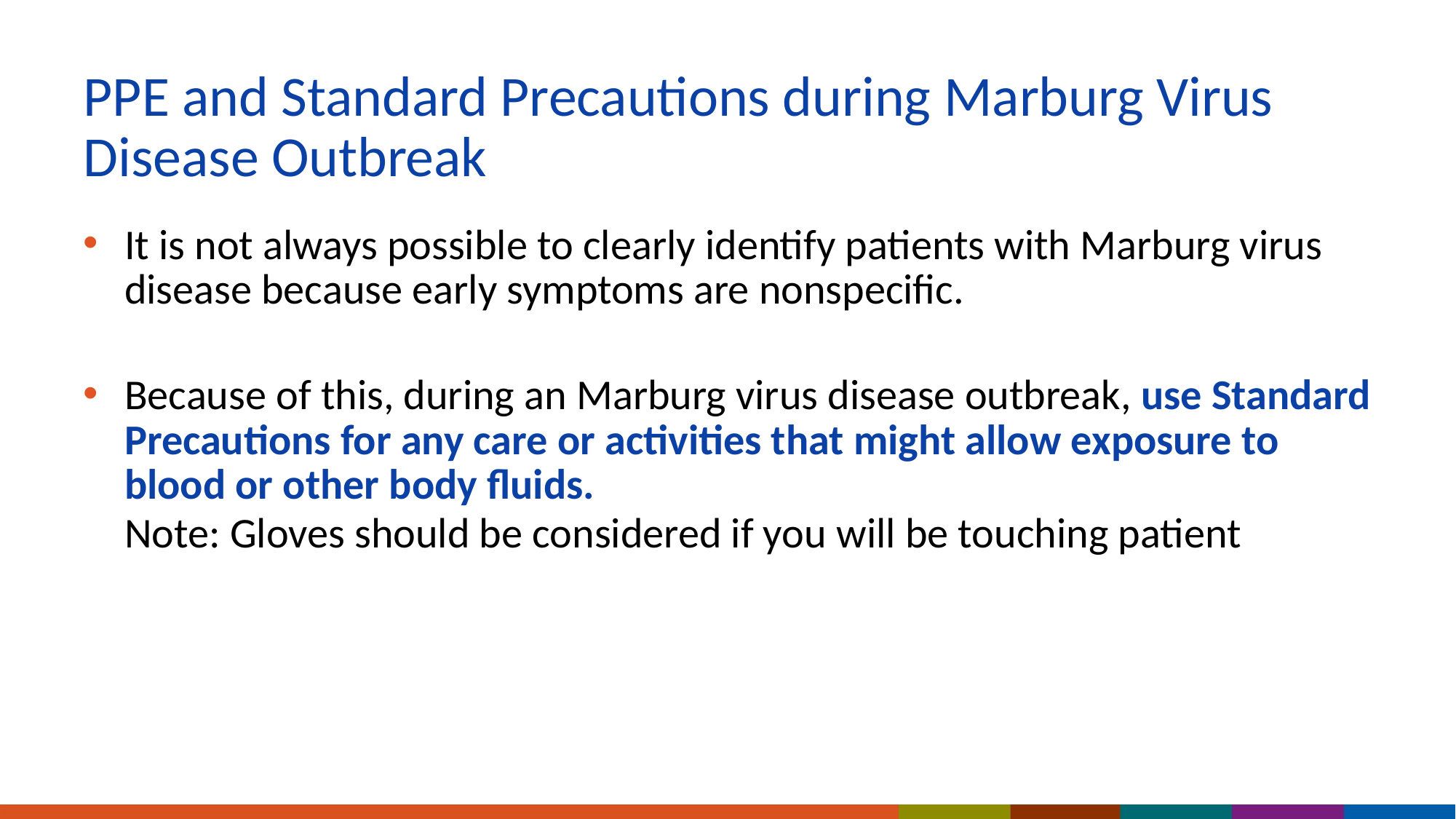

# PPE and Standard Precautions during Marburg Virus Disease Outbreak
It is not always possible to clearly identify patients with Marburg virus disease because early symptoms are nonspecific.

Because of this, during an Marburg virus disease outbreak, use Standard Precautions for any care or activities that might allow exposure to blood or other body fluids.
Note: Gloves should be considered if you will be touching patient